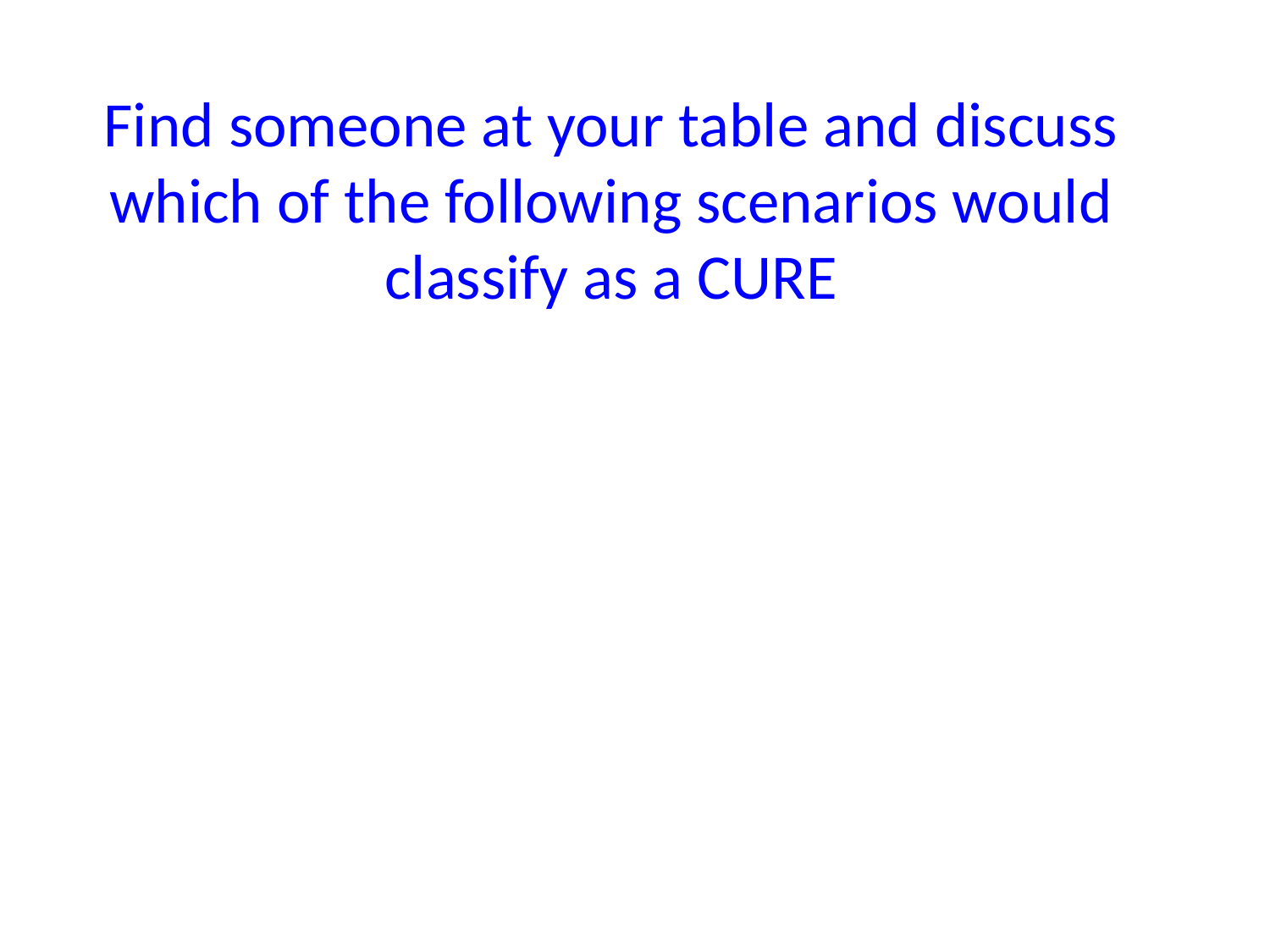

Find someone at your table and discuss which of the following scenarios would classify as a CURE